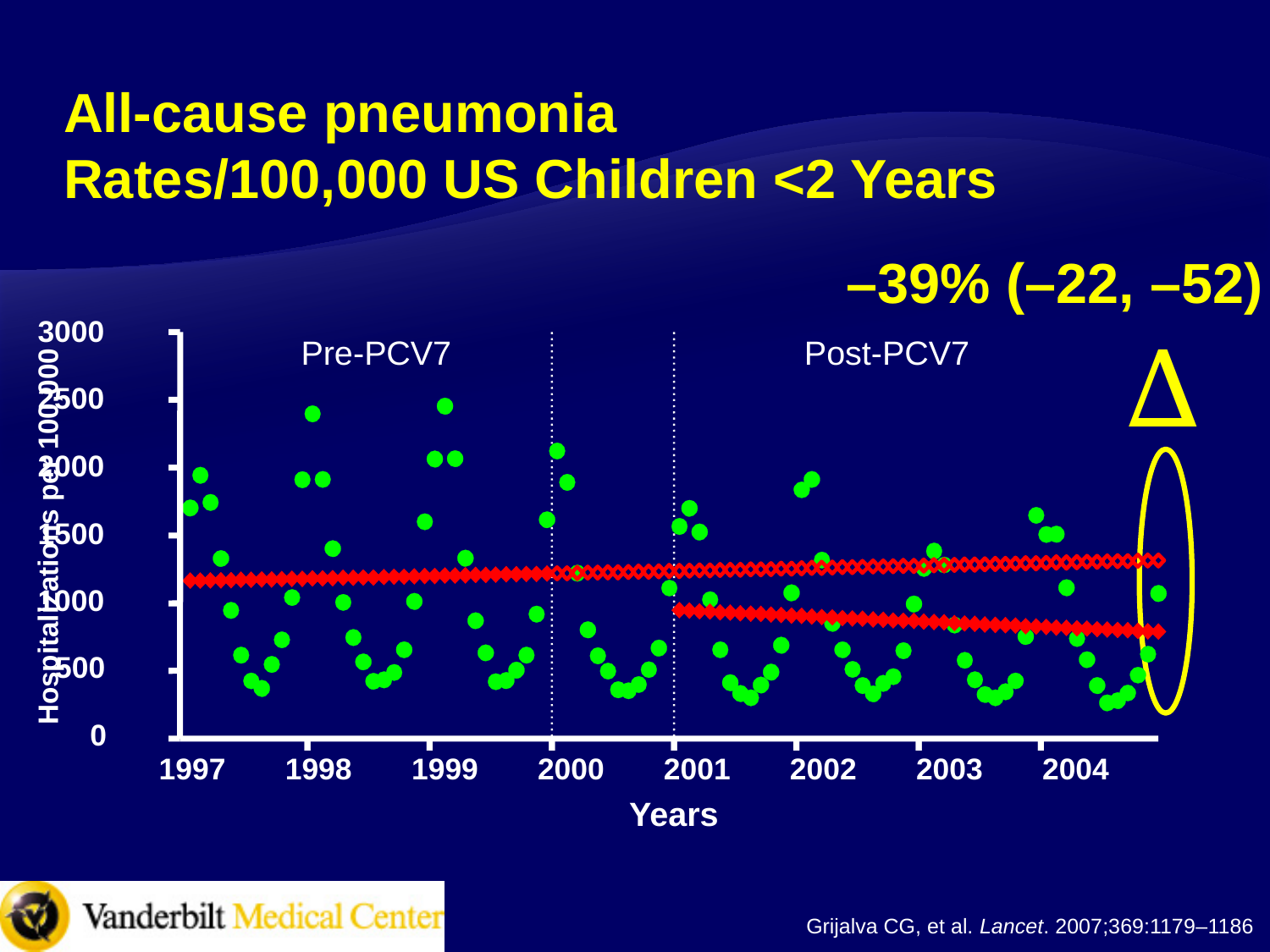

# All-cause pneumonia Rates/100,000 US Children <2 Years

–39% (–22, –52)
∆

3000
2500
2000
1500
Hospitalizations per 100,000
1000
500
0
1997
1998
1999
2000
2001
2002
2003
2004
Years

Pre-PCV7                                      Post-PCV7

Grijalva CG, et al. Lancet. 2007;369:1179–1186